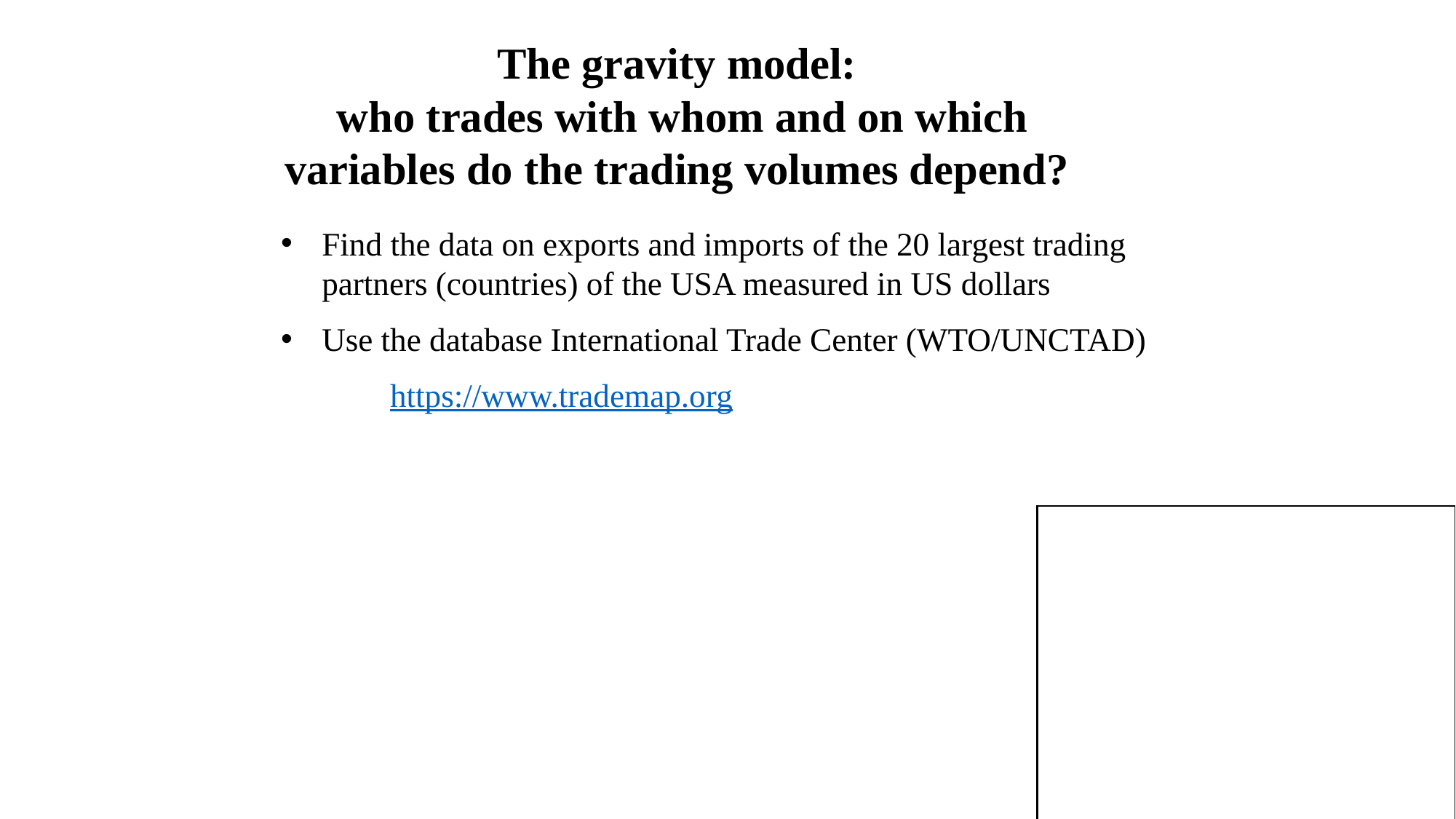

The gravity model:
 who trades with whom and on which variables do the trading volumes depend?
Find the data on exports and imports of the 20 largest trading partners (countries) of the USA measured in US dollars
Use the database International Trade Center (WTO/UNCTAD)
	https://www.trademap.org